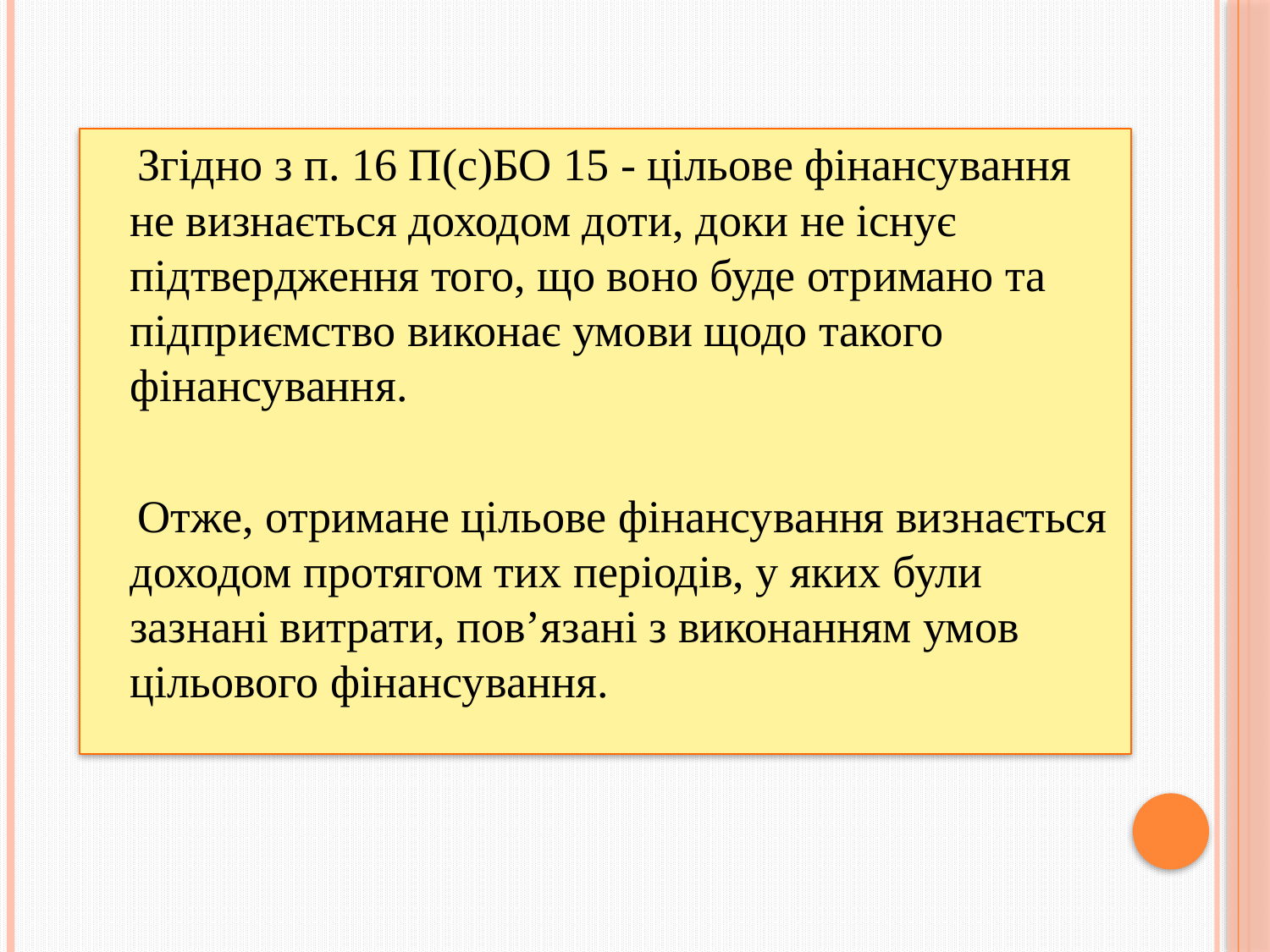

Згідно з п. 16 П(с)БО 15 - цільове фінансування не визнається доходом доти, доки не існує підтвердження того, що воно буде отримано та підприємство виконає умови щодо такого фінансування.

    Отже, отримане цільове фінансування визнається доходом протягом тих періодів, у яких були зазнані витрати, пов’язані з виконанням умов цільового фінансування.